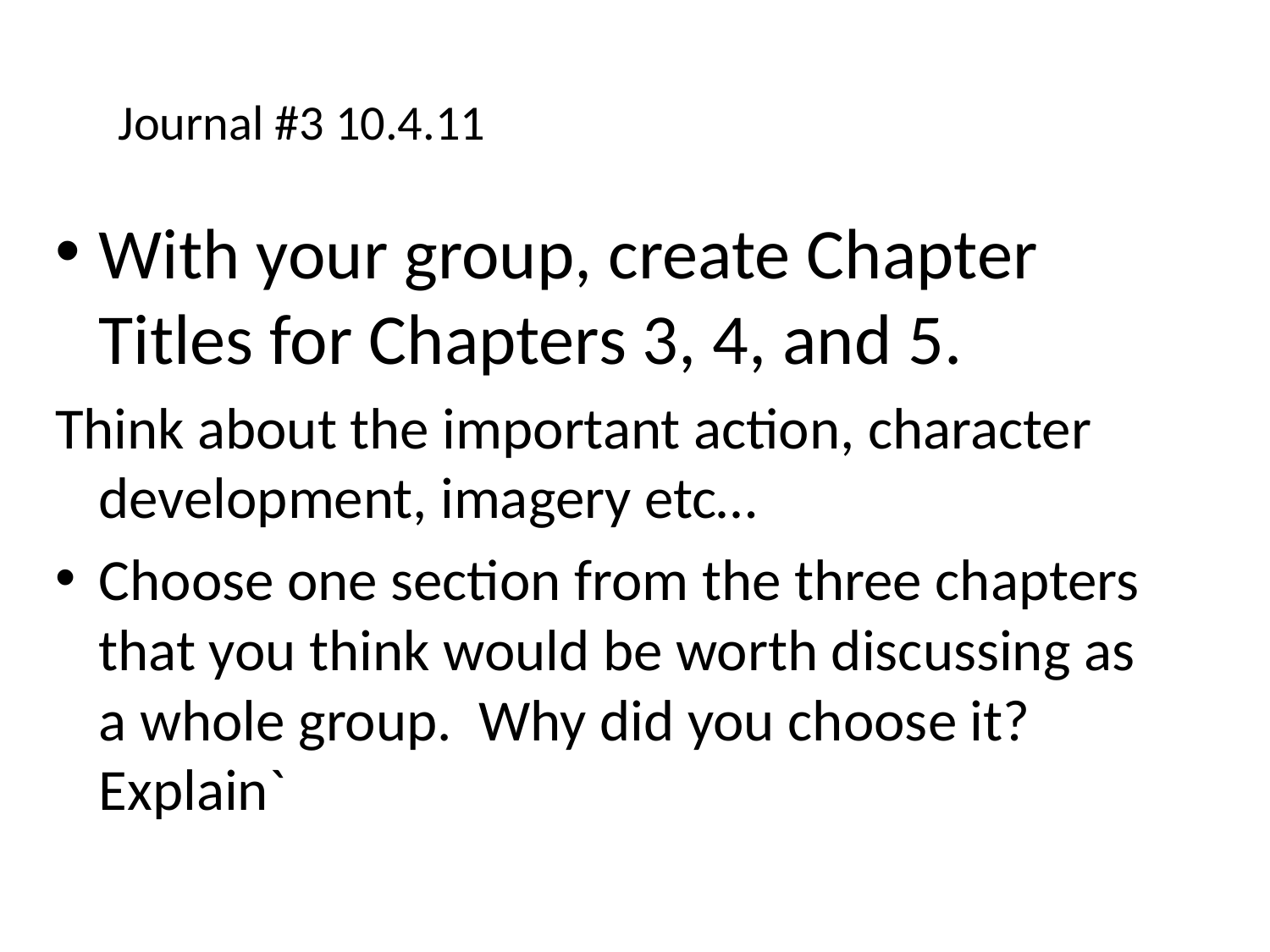

Journal #3 10.4.11
With your group, create Chapter Titles for Chapters 3, 4, and 5.
Think about the important action, character development, imagery etc…
Choose one section from the three chapters that you think would be worth discussing as a whole group.  Why did you choose it?  Explain`